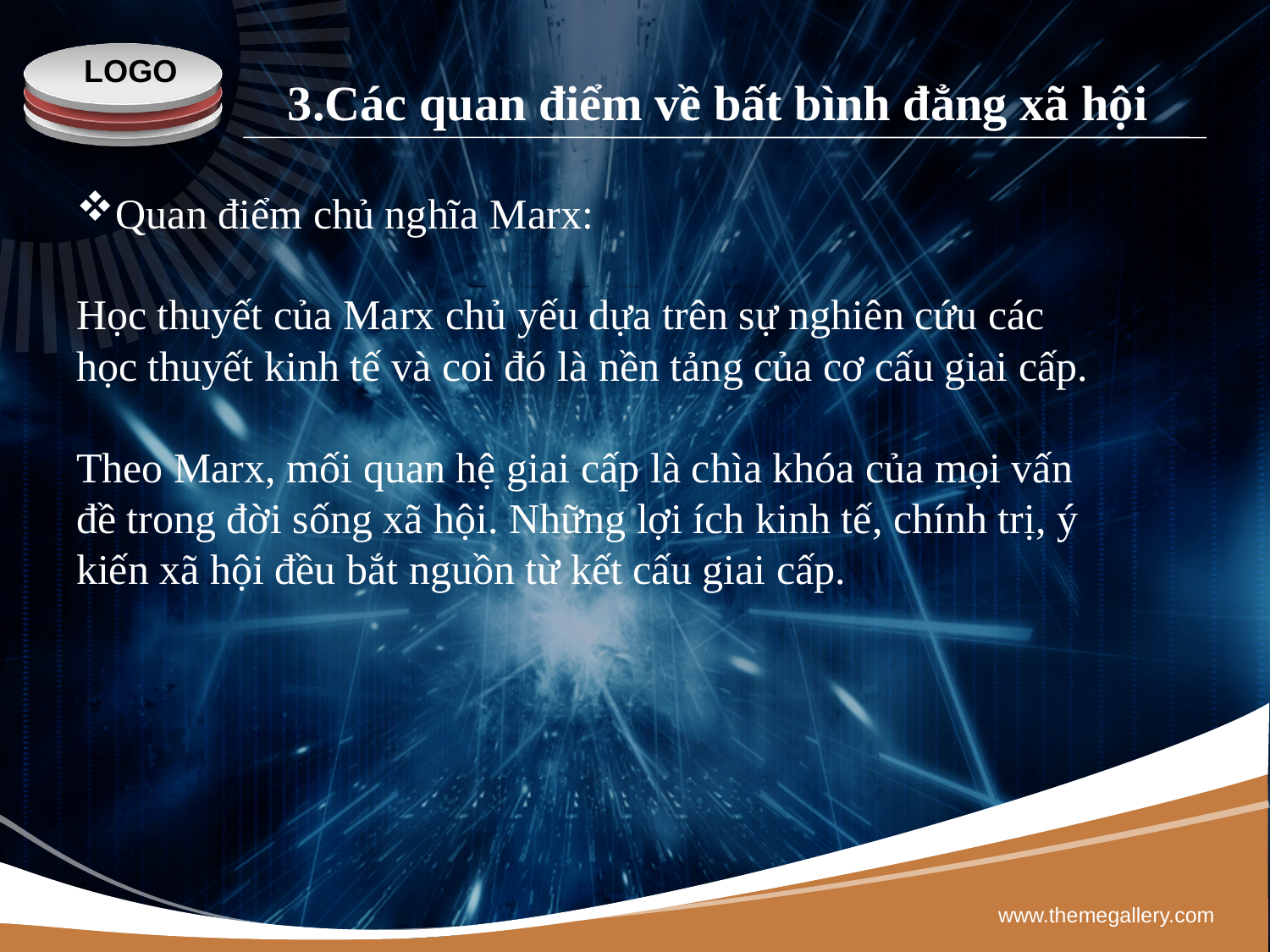

# 3.Các quan điểm về bất bình đẳng xã hội
Quan điểm chủ nghĩa Marx:

Học thuyết của Marx chủ yếu dựa trên sự nghiên cứu các
học thuyết kinh tế và coi đó là nền tảng của cơ cấu giai cấp.

Theo Marx, mối quan hệ giai cấp là chìa khóa của mọi vấn
đề trong đời sống xã hội. Những lợi ích kinh tế, chính trị, ý
kiến xã hội đều bắt nguồn từ kết cấu giai cấp.
www.themegallery.com